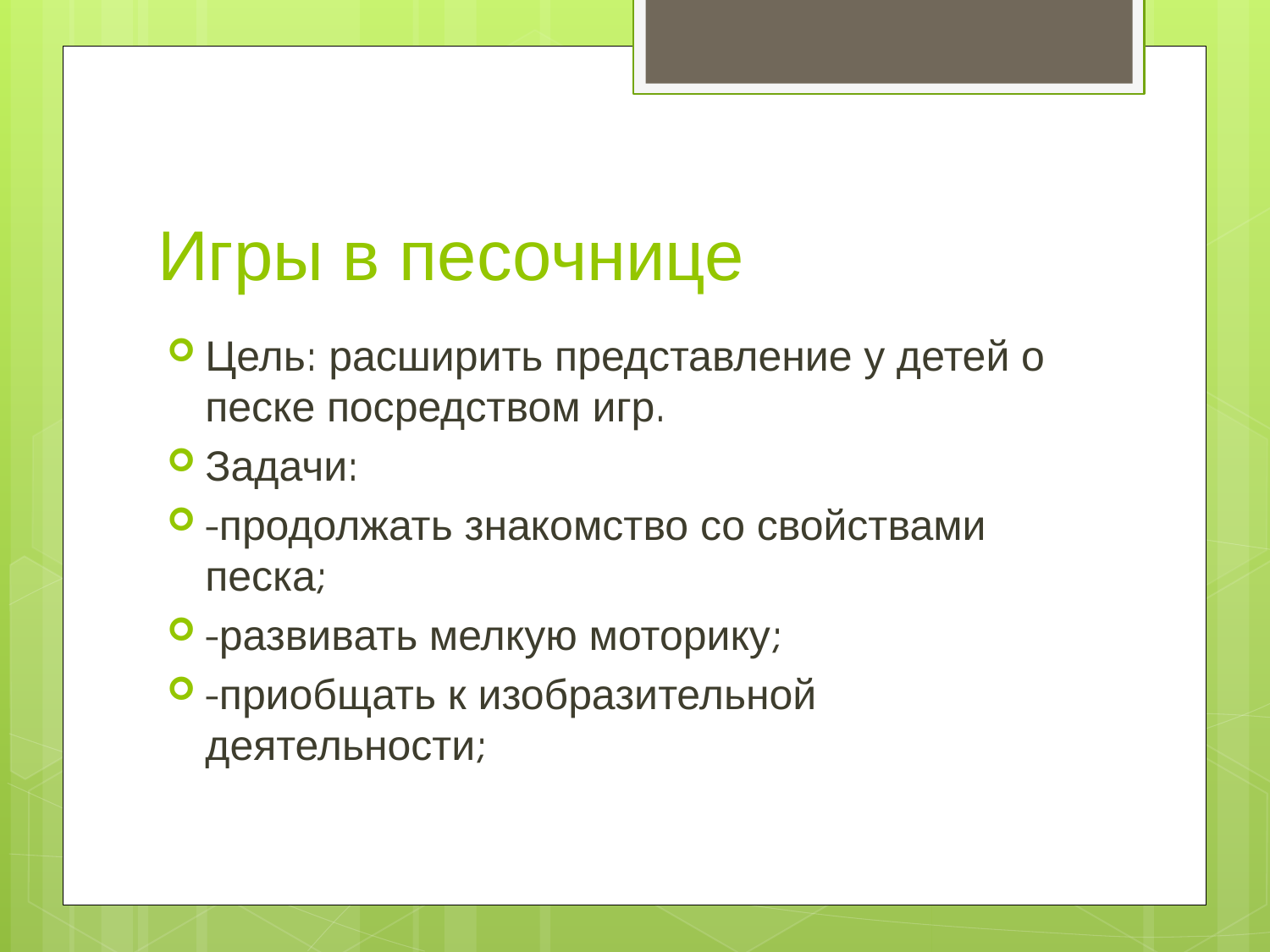

# Игры в песочнице
Цель: расширить представление у детей о песке посредством игр.
Задачи:
-продолжать знакомство со свойствами песка;
-развивать мелкую моторику;
-приобщать к изобразительной деятельности;